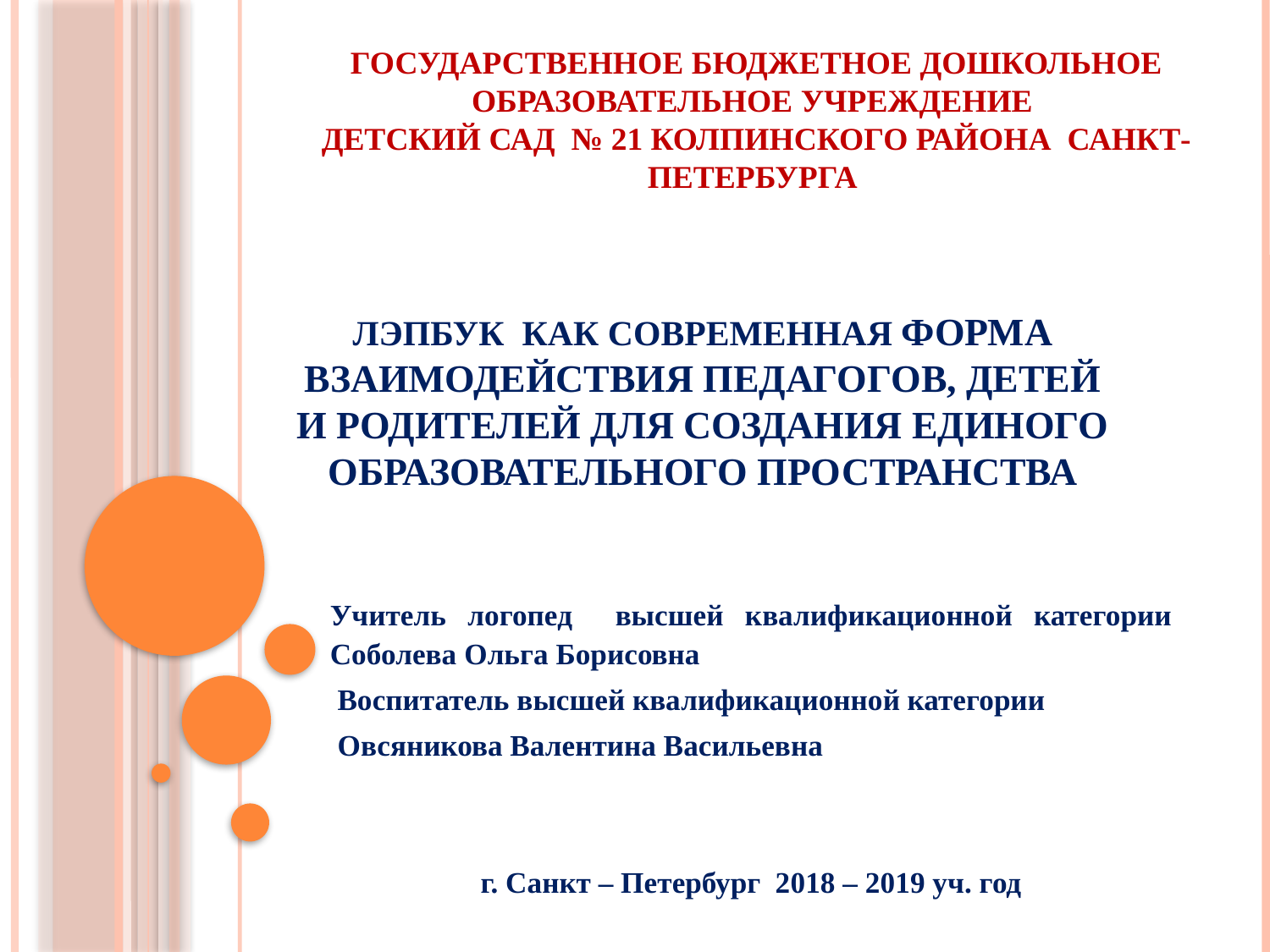

ГОСУДАРСТВЕННОЕ БЮДЖЕТНОЕ ДОШКОЛЬНОЕ ОБРАЗОВАТЕЛЬНОЕ УЧРЕЖДЕНИЕ
ДЕТСКИЙ САД  № 21 КОЛПИНСКОГО РАЙОНА  САНКТ-ПЕТЕРБУРГА
# Лэпбук  как современная форма взаимодействия педагогов, детей и родителей для создания единого образовательного пространства
Учитель логопед  высшей квалификационной категории Соболева Ольга Борисовна
 Воспитатель высшей квалификационной категории
 Овсяникова Валентина Васильевна

г. Санкт – Петербург  2018 – 2019 уч. год